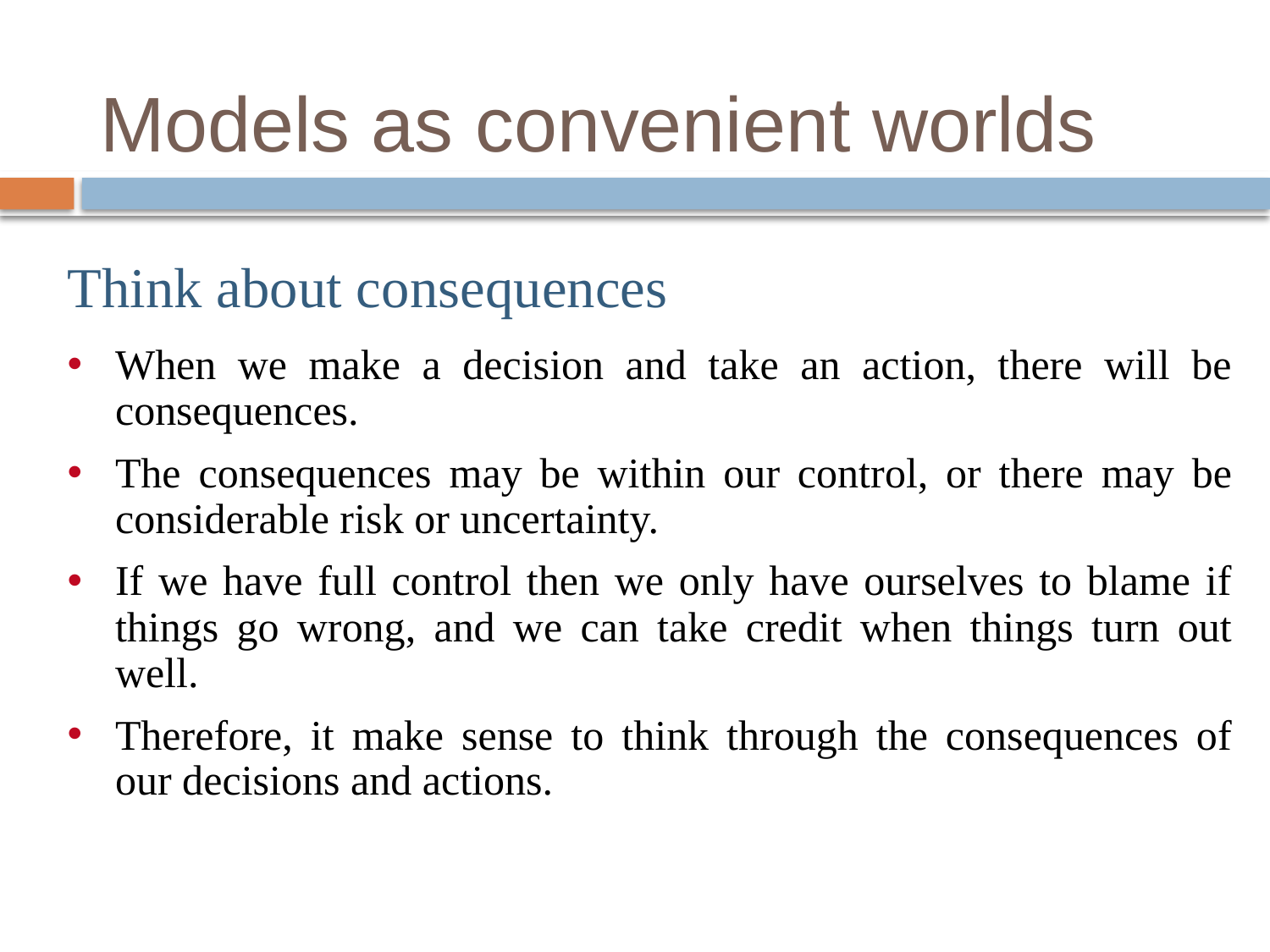

# Models as convenient worlds
Think about consequences
When we make a decision and take an action, there will be consequences.
The consequences may be within our control, or there may be considerable risk or uncertainty.
If we have full control then we only have ourselves to blame if things go wrong, and we can take credit when things turn out well.
Therefore, it make sense to think through the consequences of our decisions and actions.